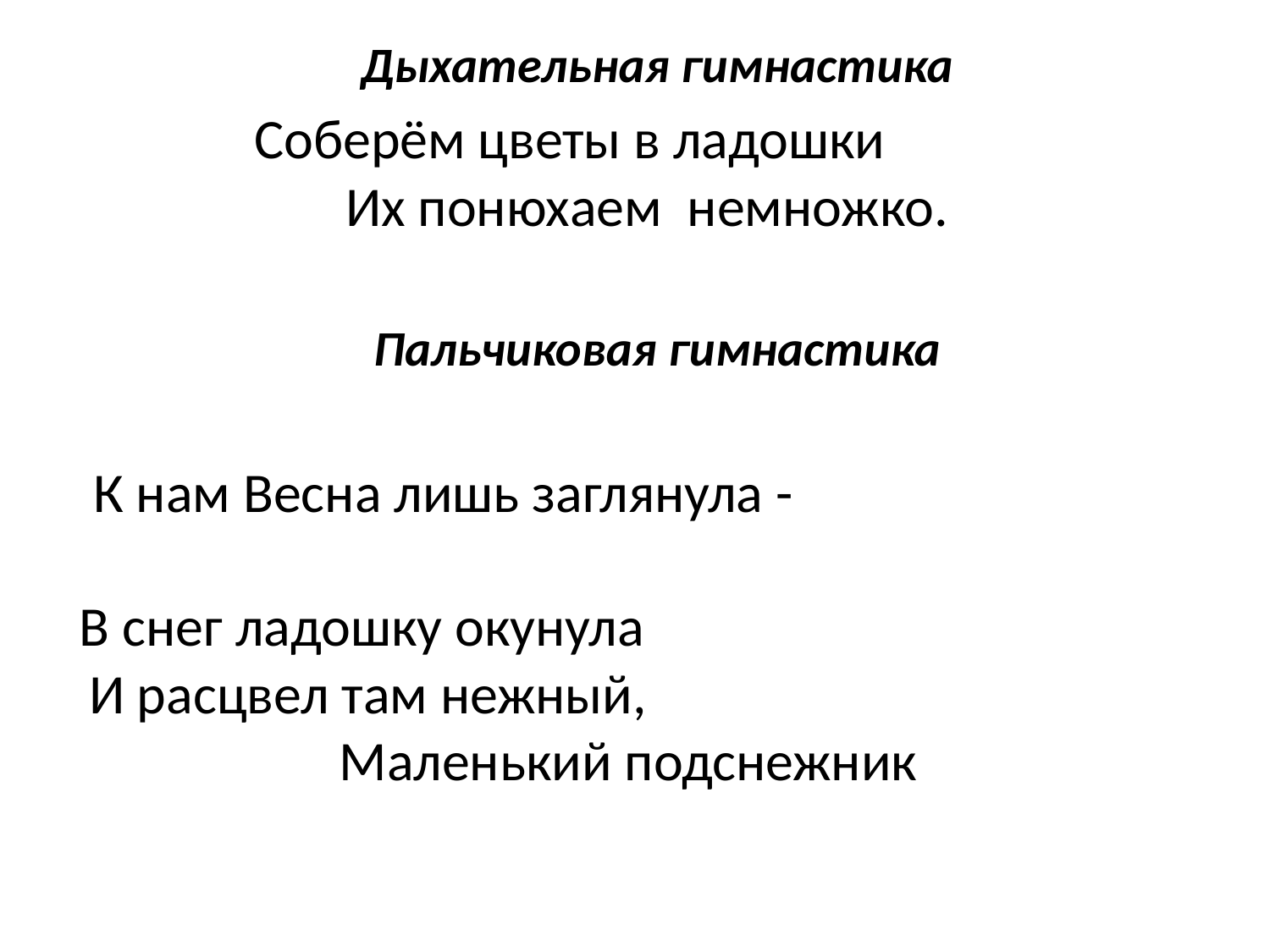

Дыхательная гимнастика
  Соберём цветы в ладошки
  Их понюхаем  немножко.

    Пальчиковая гимнастика

 К нам Весна лишь заглянула - 
В снег ладошку окунула 
И расцвел там нежный, 
Маленький подснежник